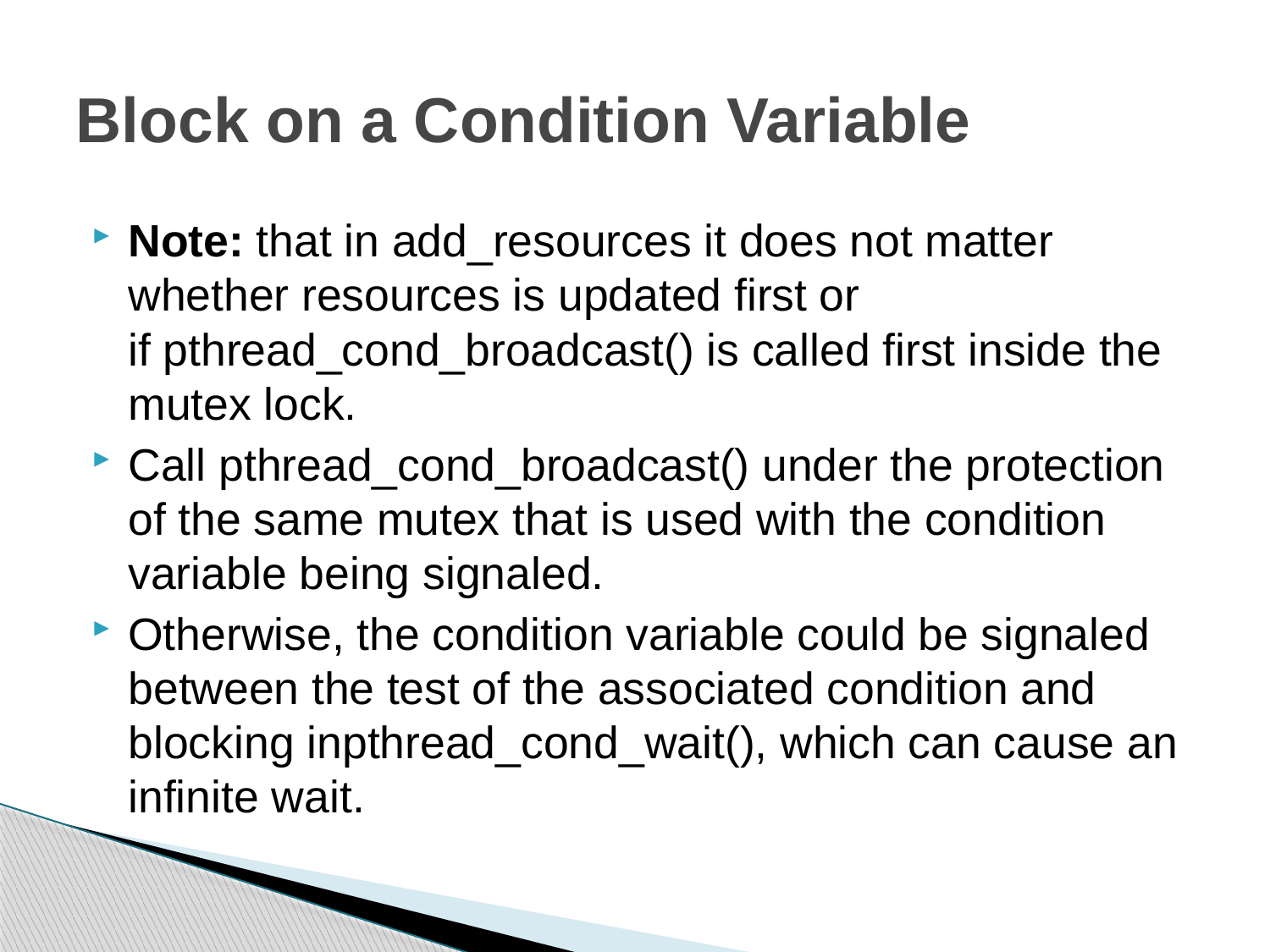

# Block on a Condition Variable
Note: that in add_resources it does not matter whether resources is updated first or if pthread_cond_broadcast() is called first inside the mutex lock.
Call pthread_cond_broadcast() under the protection of the same mutex that is used with the condition variable being signaled.
Otherwise, the condition variable could be signaled between the test of the associated condition and blocking inpthread_cond_wait(), which can cause an infinite wait.